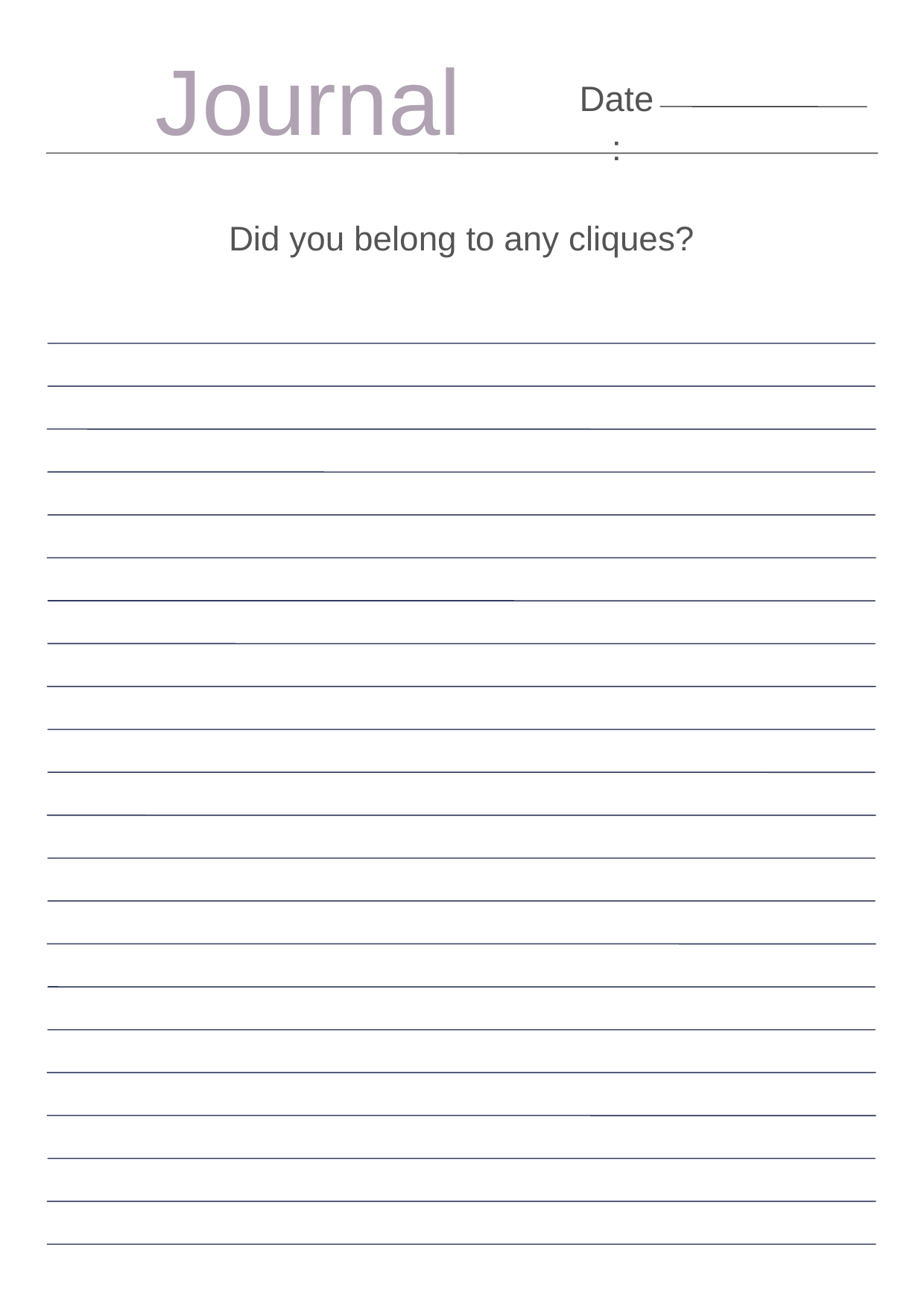

Journal
Date:

Did you belong to any cliques?